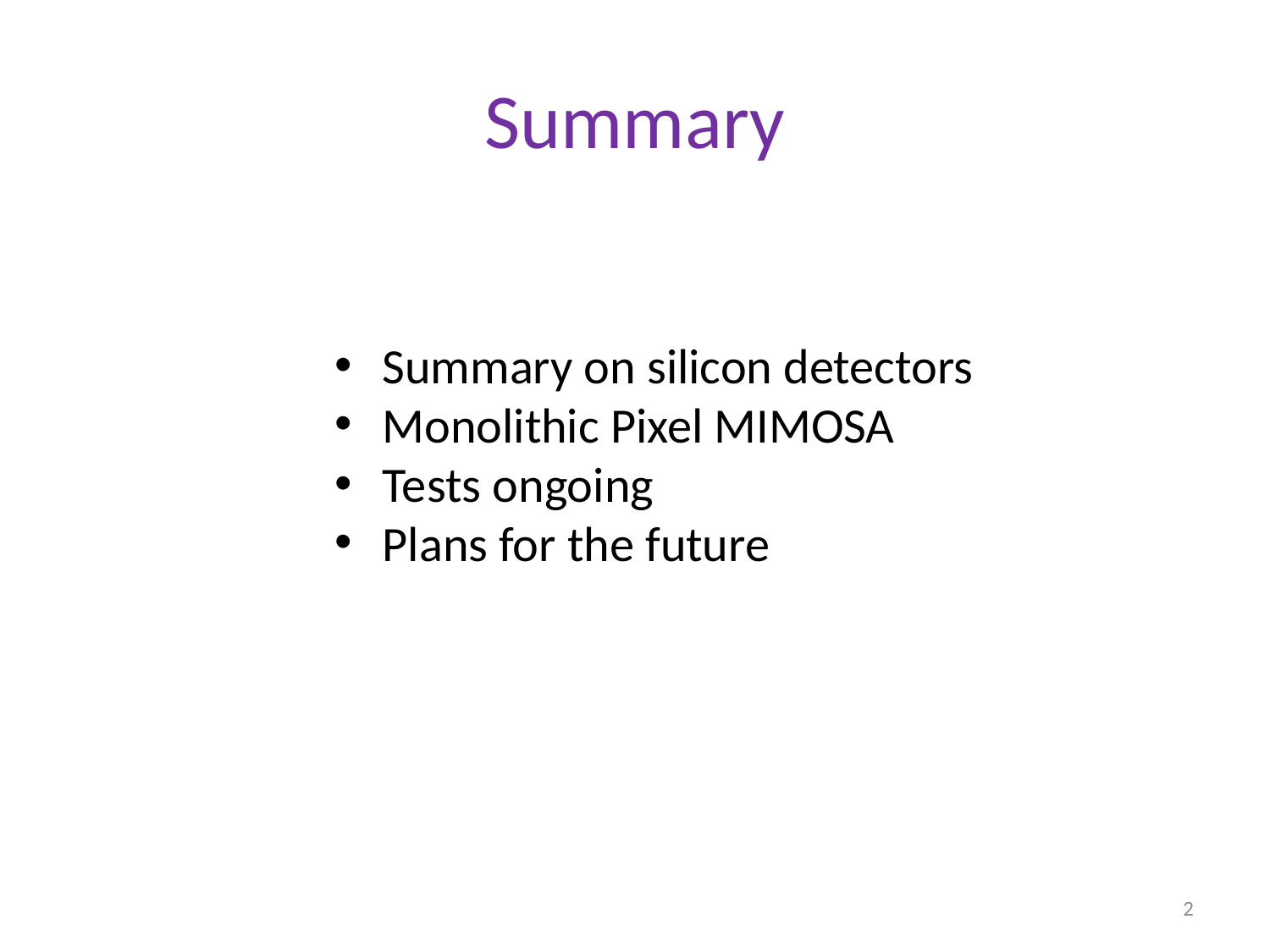

# Summary
Summary on silicon detectors
Monolithic Pixel MIMOSA
Tests ongoing
Plans for the future
2